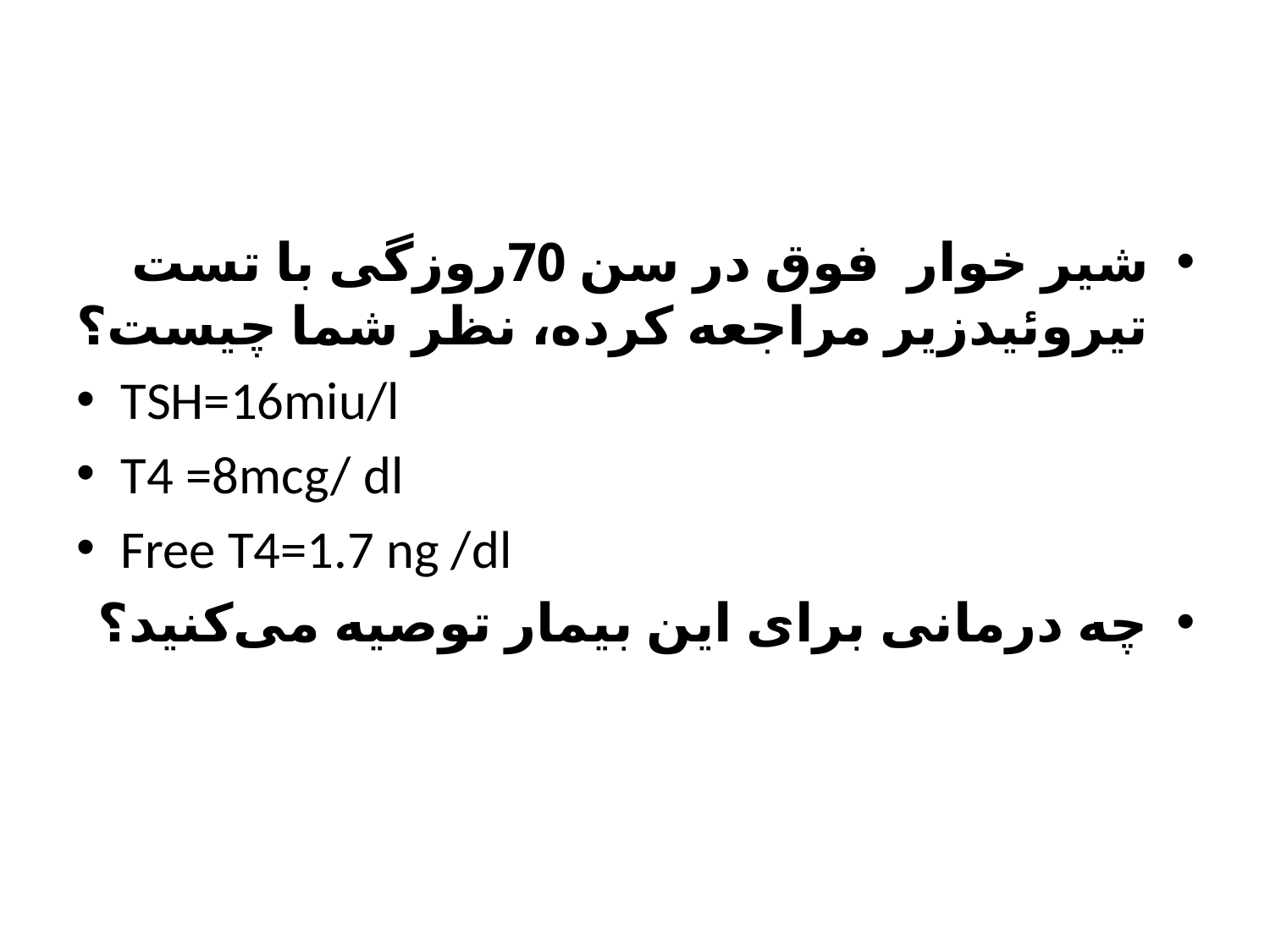

#
شیر خوار  فوق در سن 70روزگی با تست تیروئیدزیر مراجعه کرده، نظر شما چیست؟
TSH=16miu/l
T4 =8mcg/ dl
Free T4=1.7 ng /dl
چه درمانی برای این بیمار توصیه می‌کنید؟